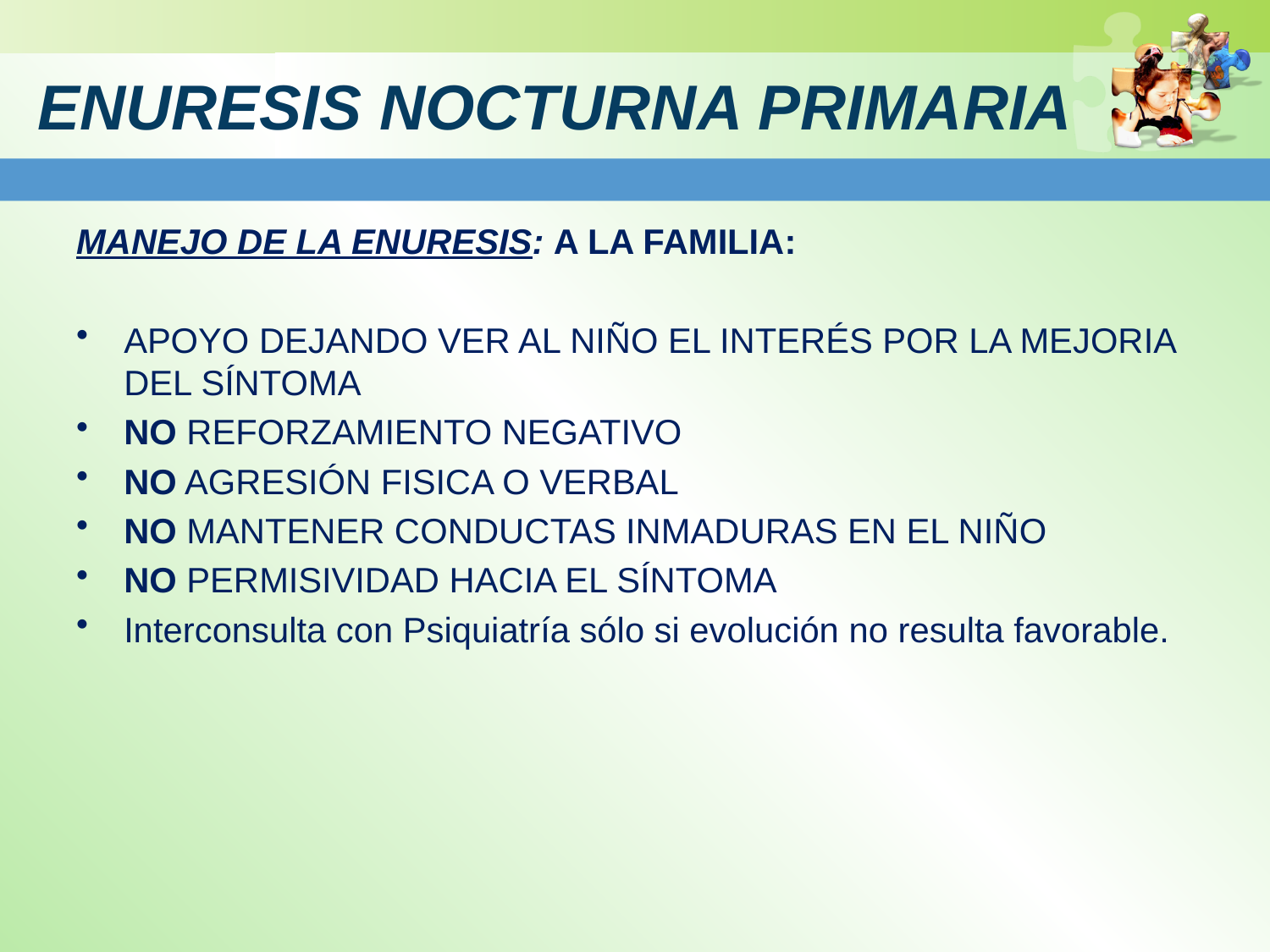

# ENURESIS NOCTURNA PRIMARIA
MANEJO DE LA ENURESIS: A LA FAMILIA:

APOYO DEJANDO VER AL NIÑO EL INTERÉS POR LA MEJORIA DEL SÍNTOMA
NO REFORZAMIENTO NEGATIVO
NO AGRESIÓN FISICA O VERBAL
NO MANTENER CONDUCTAS INMADURAS EN EL NIÑO
NO PERMISIVIDAD HACIA EL SÍNTOMA
Interconsulta con Psiquiatría sólo si evolución no resulta favorable.